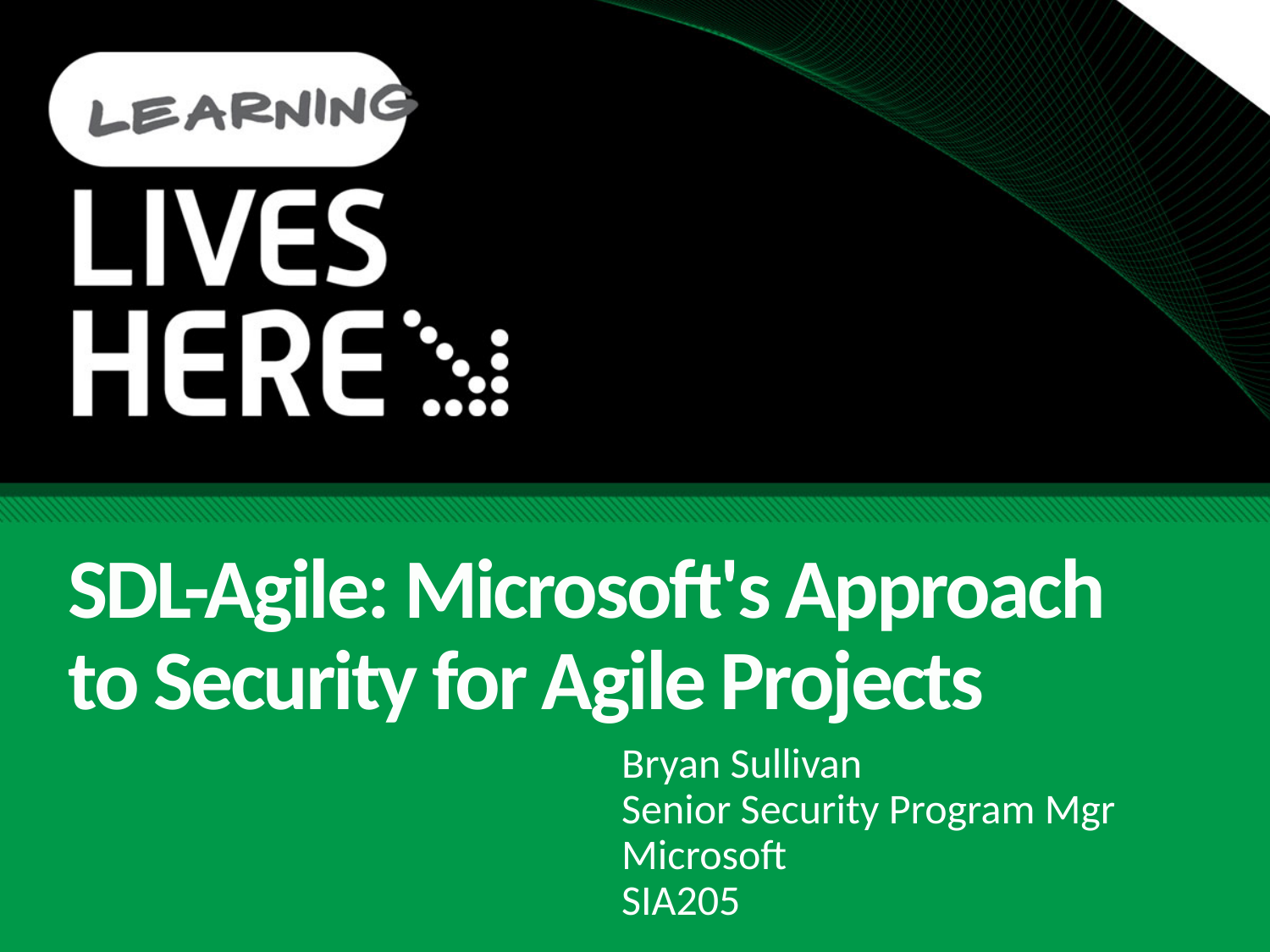

# SDL-Agile: Microsoft's Approach to Security for Agile Projects
Bryan Sullivan
Senior Security Program Mgr
Microsoft
SIA205